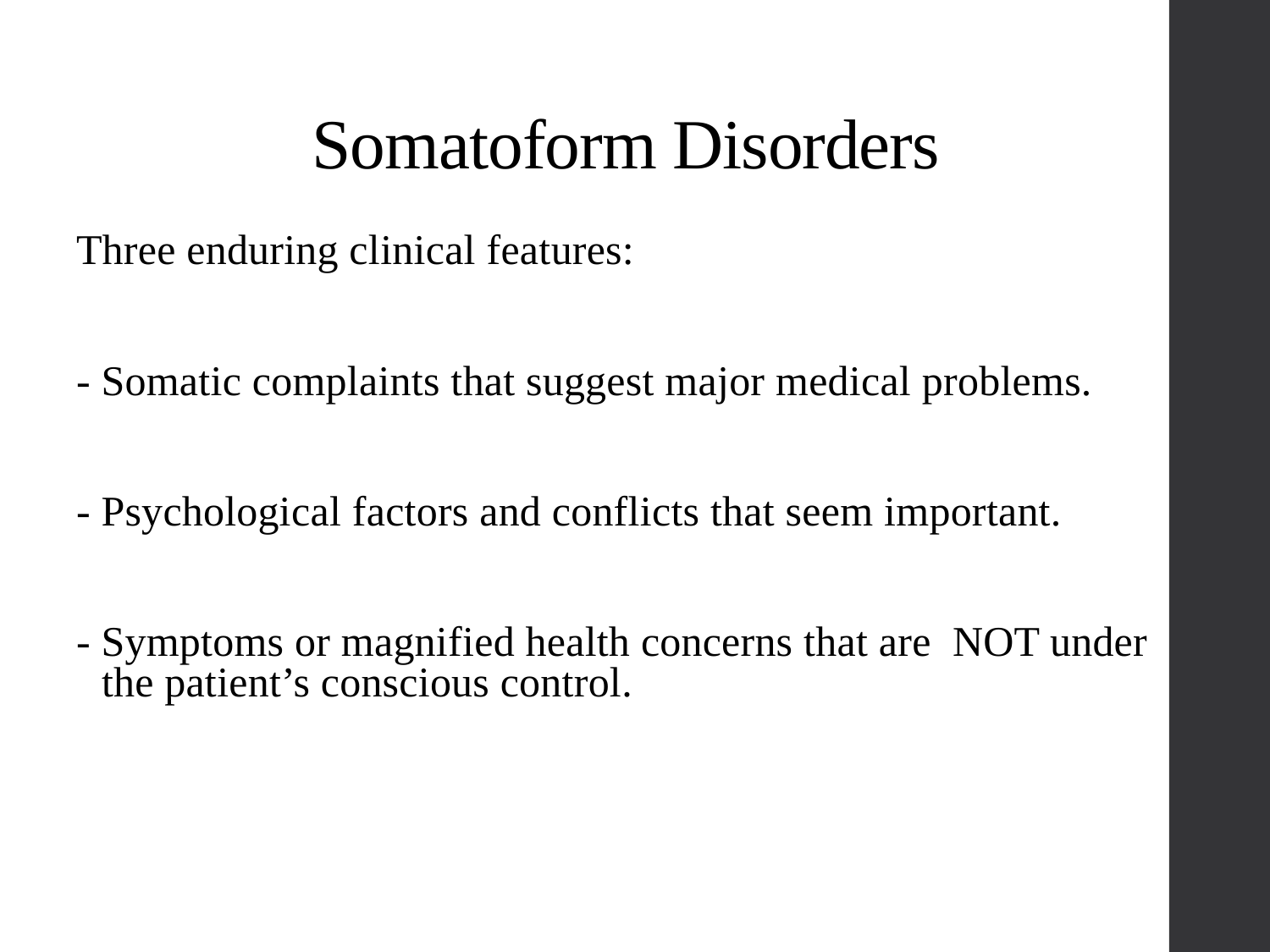

# Somatoform Disorders
Three enduring clinical features:

- Somatic complaints that suggest major medical problems.

- Psychological factors and conflicts that seem important.

- Symptoms or magnified health concerns that are  NOT under the patient’s conscious control.